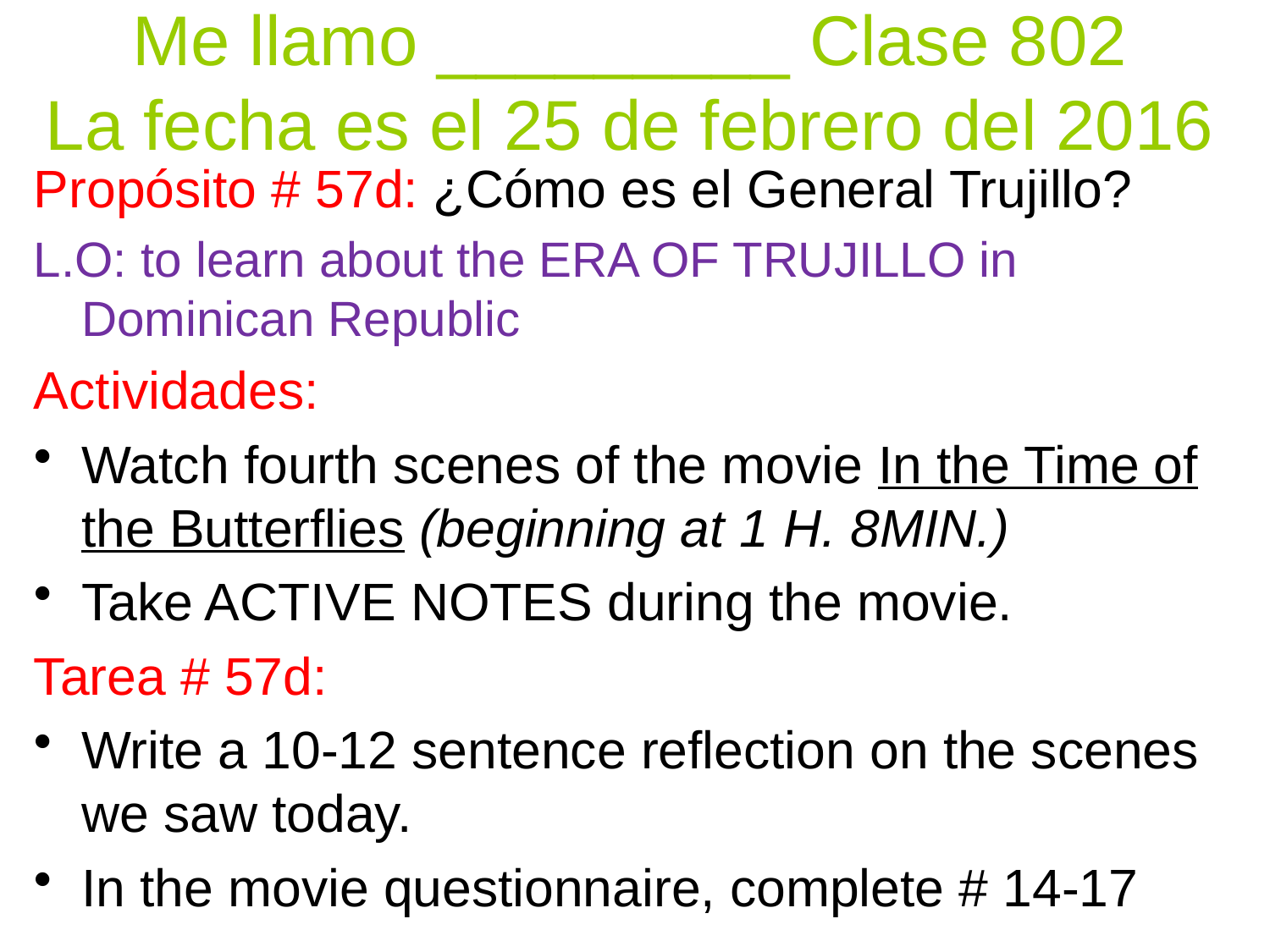

# Me llamo _________ Clase 802 La fecha es el 25 de febrero del 2016
Propósito # 57d: ¿Cómo es el General Trujillo?
L.O: to learn about the ERA OF TRUJILLO in Dominican Republic
Actividades:
Watch fourth scenes of the movie In the Time of the Butterflies (beginning at 1 H. 8MIN.)
Take ACTIVE NOTES during the movie.
Tarea # 57d:
Write a 10-12 sentence reflection on the scenes we saw today.
In the movie questionnaire, complete # 14-17